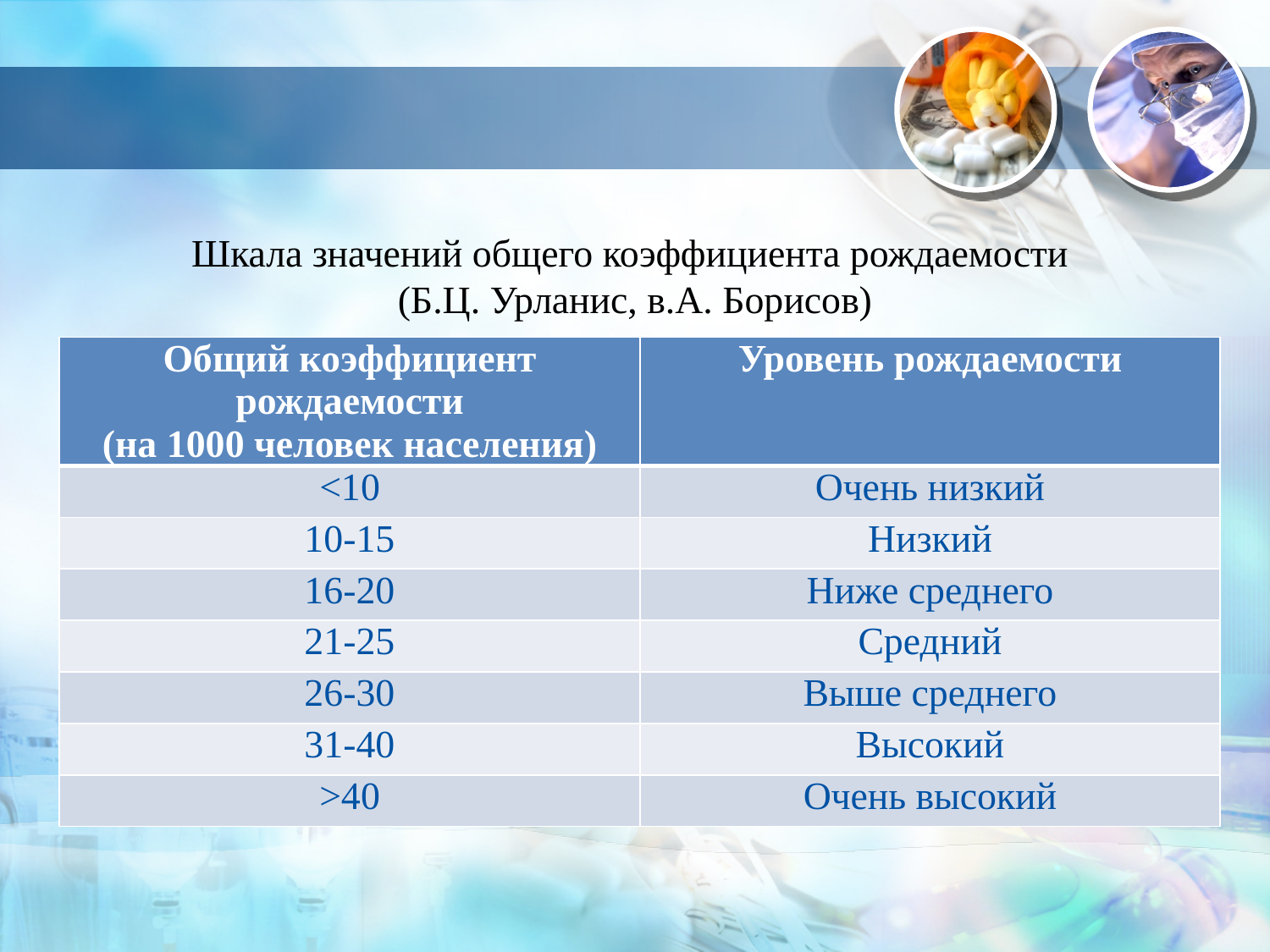

Шкала значений общего коэффициента рождаемости
(Б.Ц. Урланис, в.А. Борисов)

| Общий коэффициент рождаемости (на 1000 человек населения) | Уровень рождаемости |
| --- | --- |
| <10 | Очень низкий |
| 10-15 | Низкий |
| 16-20 | Ниже среднего |
| 21-25 | Средний |
| 26-30 | Выше среднего |
| 31-40 | Высокий |
| >40 | Очень высокий |